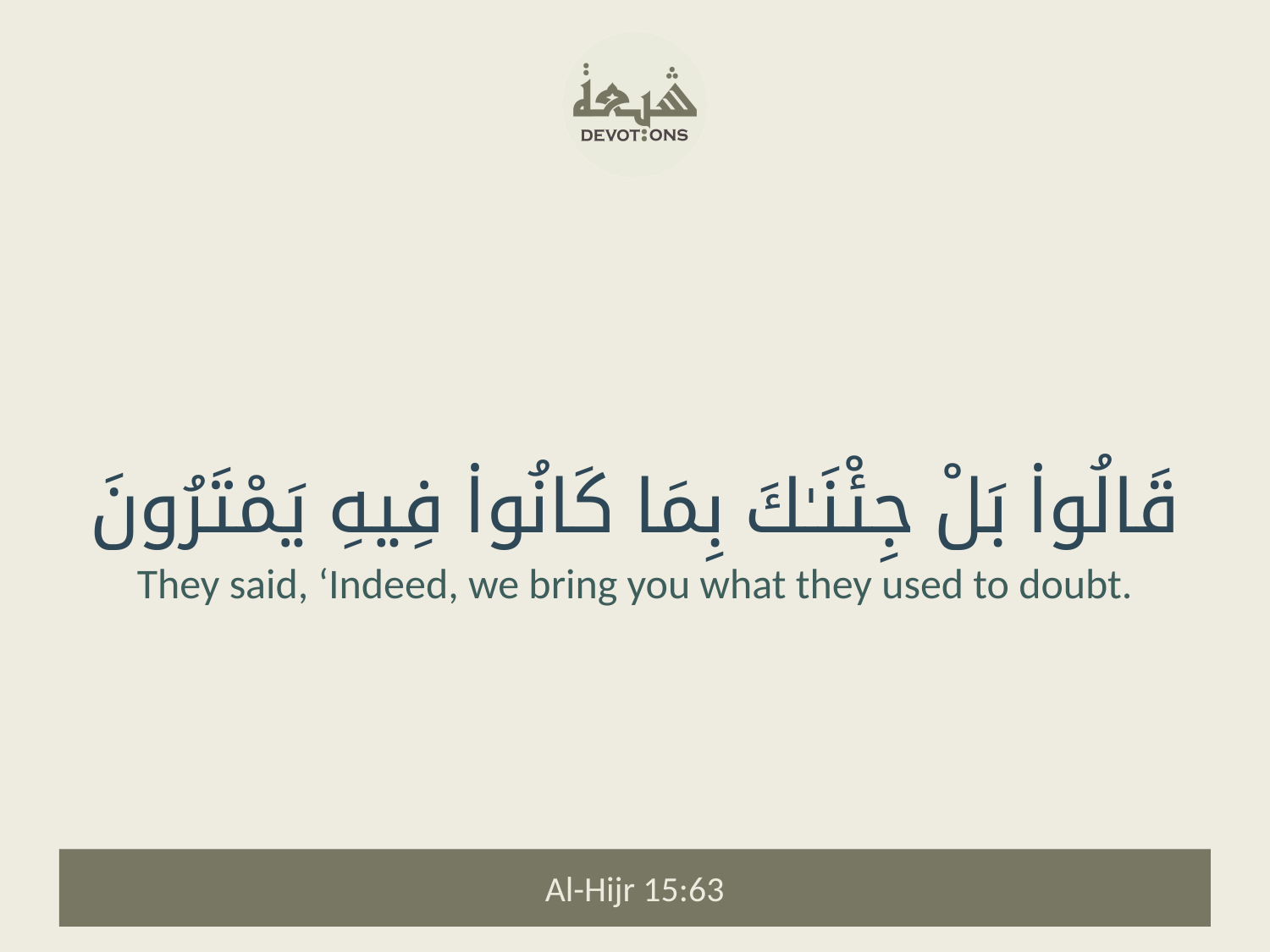

قَالُوا۟ بَلْ جِئْنَـٰكَ بِمَا كَانُوا۟ فِيهِ يَمْتَرُونَ
They said, ‘Indeed, we bring you what they used to doubt.
Al-Hijr 15:63